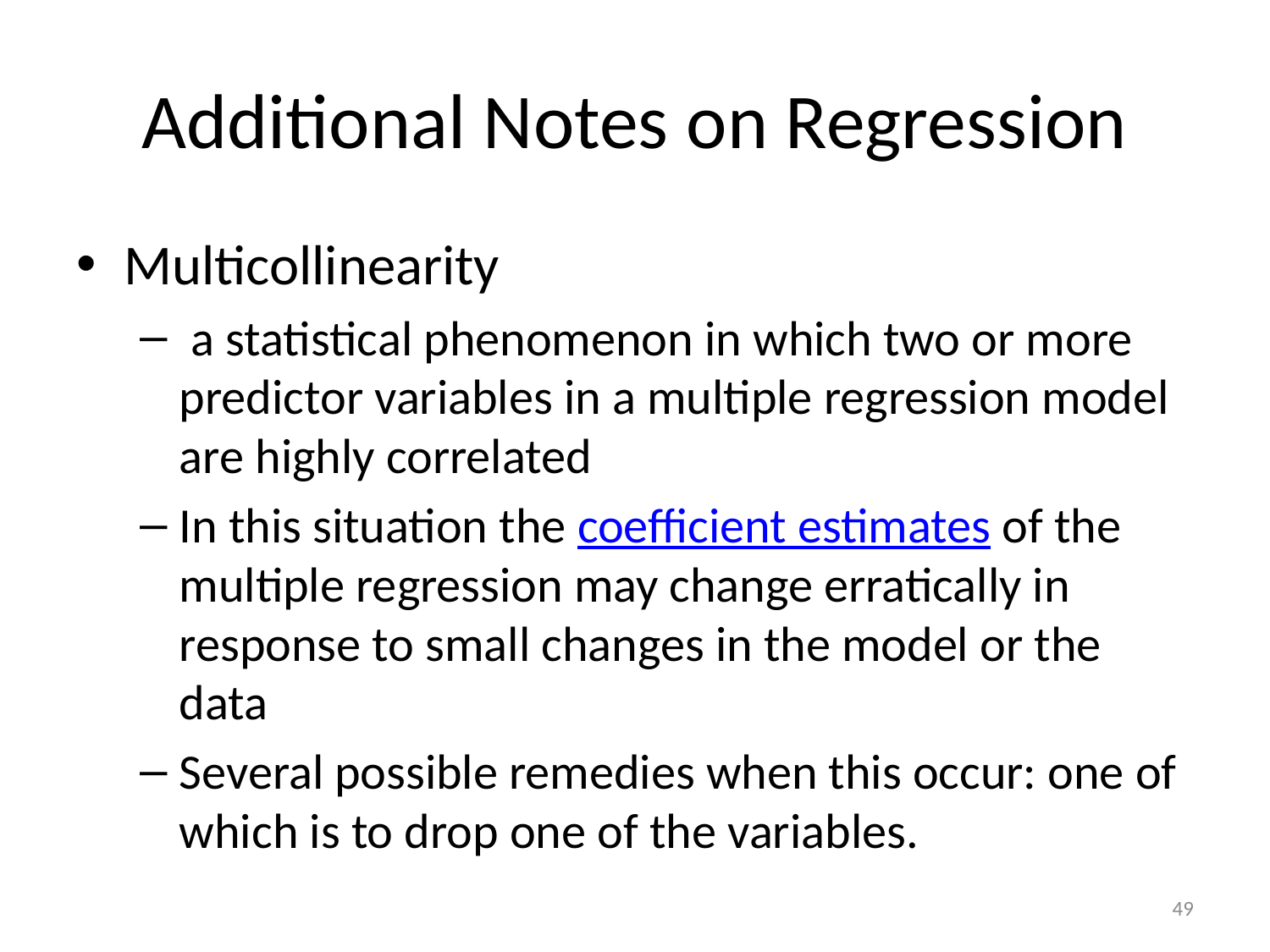

# Additional Notes on Regression
Multicollinearity
 a statistical phenomenon in which two or more predictor variables in a multiple regression model are highly correlated
In this situation the coefficient estimates of the multiple regression may change erratically in response to small changes in the model or the data
Several possible remedies when this occur: one of which is to drop one of the variables.
49